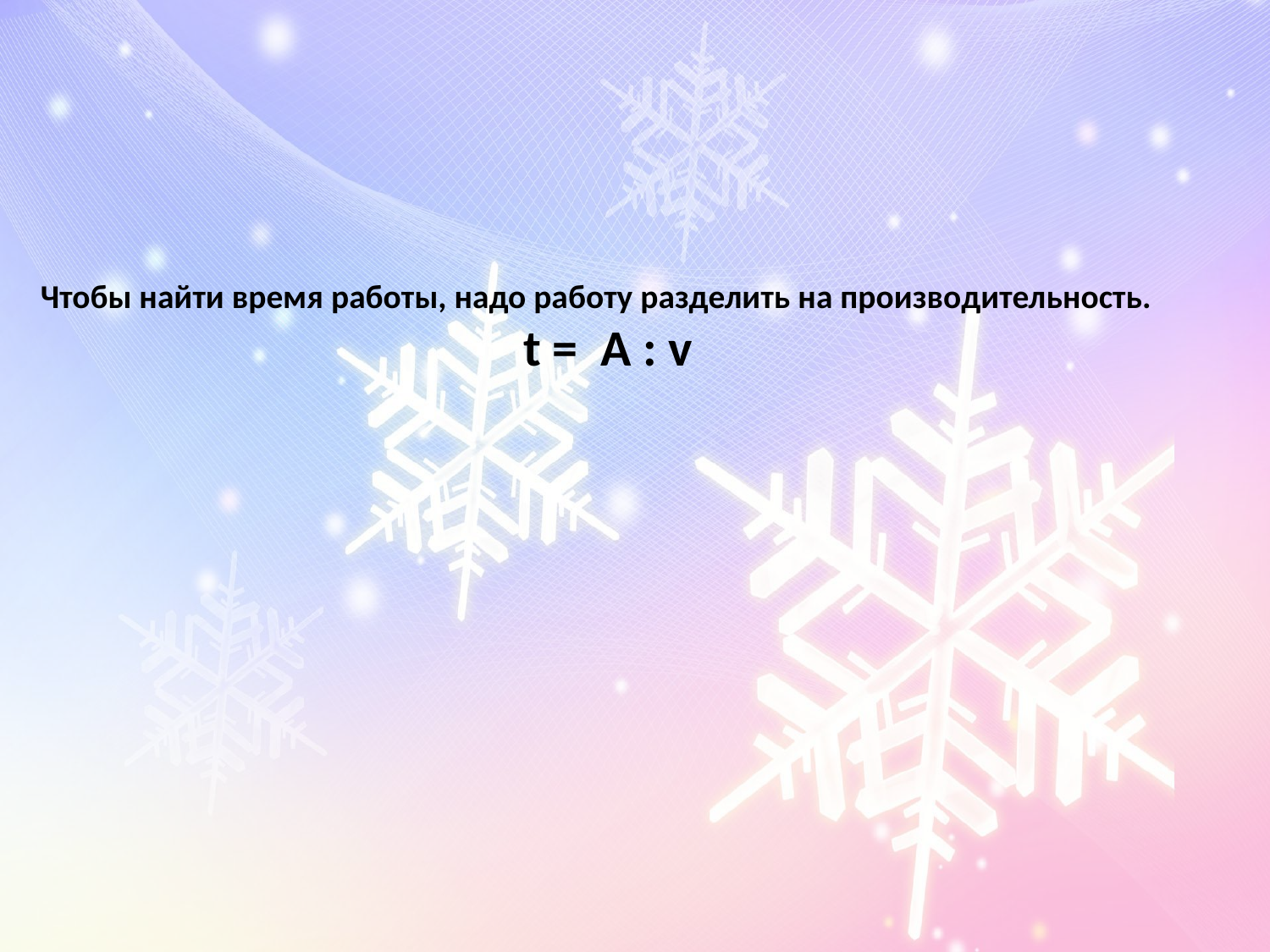

# Чтобы найти время работы, надо работу разделить на производительность. t =  А : v